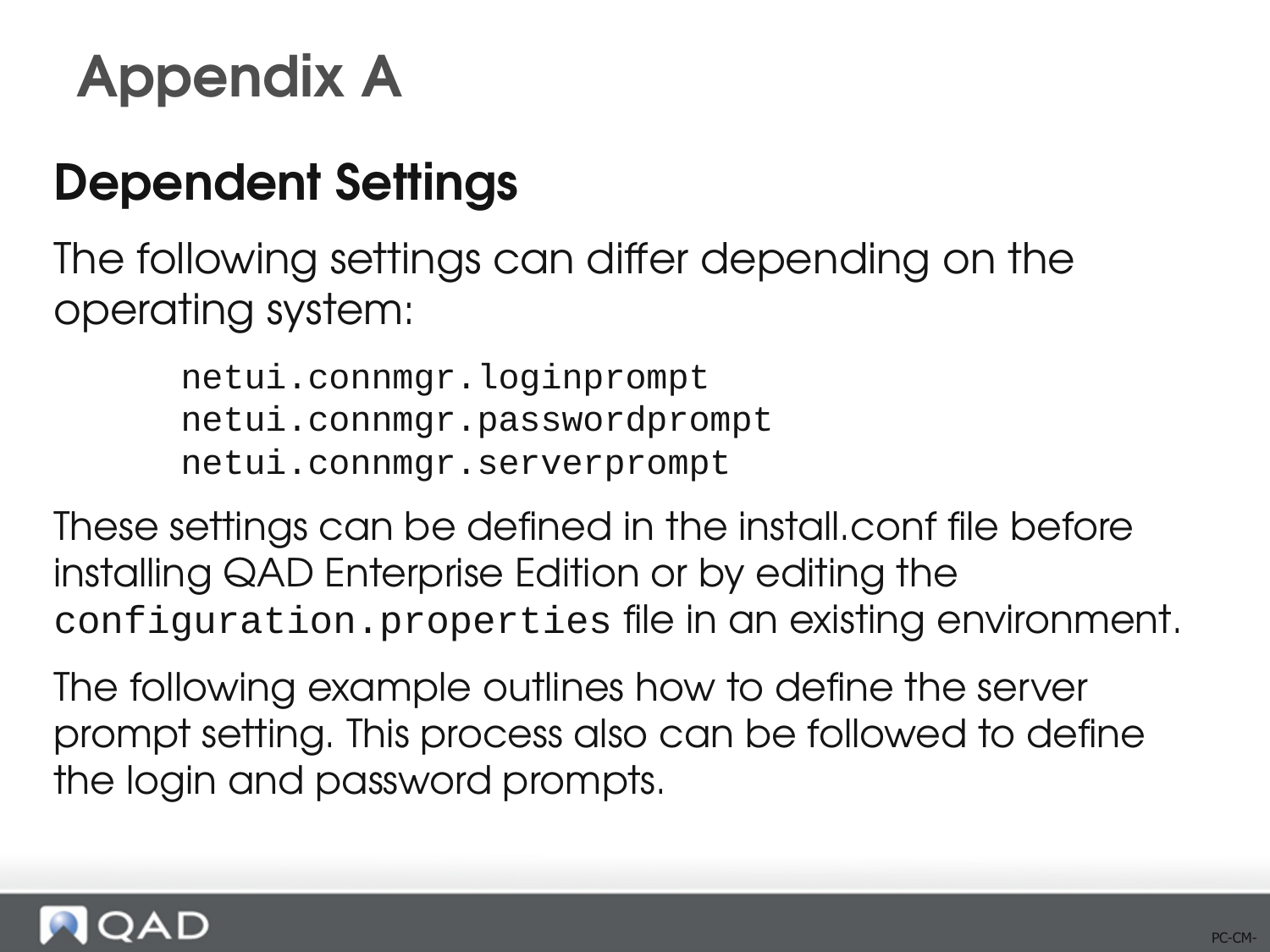

# Appendix A
Dependent Settings

The following settings can differ depending on the operating system:

	netui.connmgr.loginprompt
	netui.connmgr.passwordprompt
	netui.connmgr.serverprompt

These settings can be defined in the install.conf file before installing QAD Enterprise Edition or by editing the configuration.properties file in an existing environment.

The following example outlines how to define the server prompt setting. This process also can be followed to define the login and password prompts.
PC-CM-